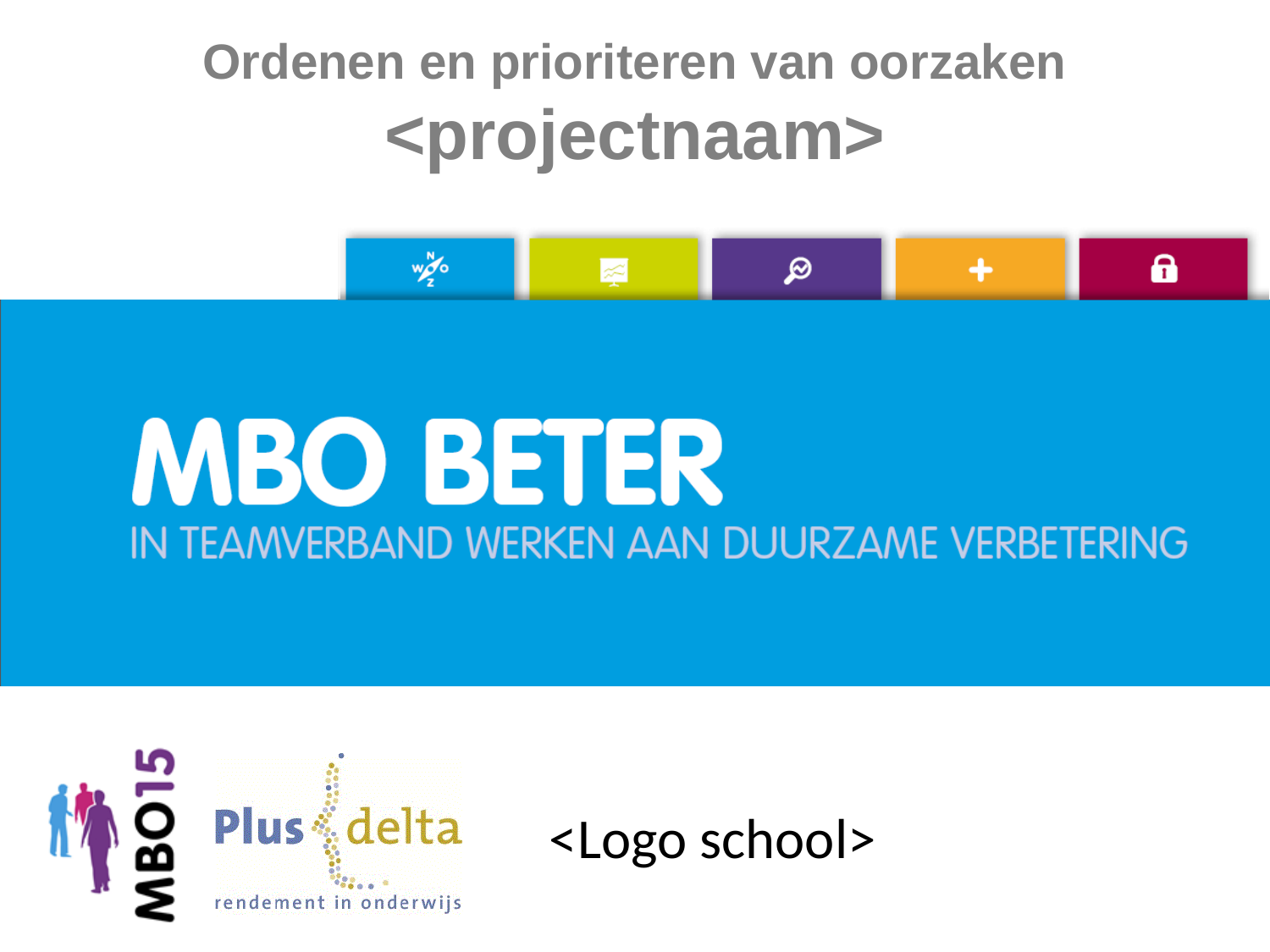

# Ordenen en prioriteren van oorzaken <projectnaam>
<Logo school>